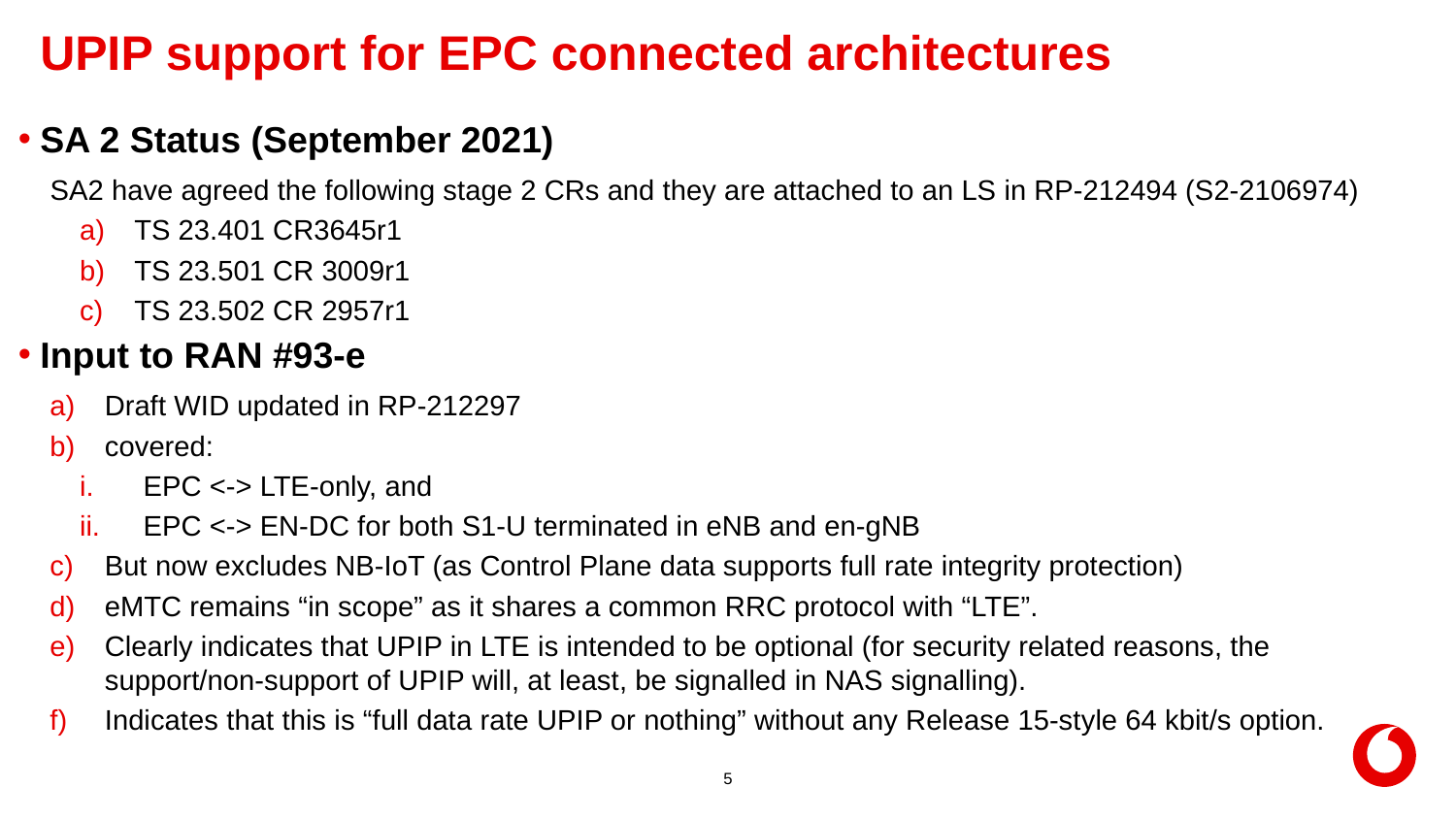

# UPIP support for EPC connected architectures
SA 2 Status (September 2021)
SA2 have agreed the following stage 2 CRs and they are attached to an LS in RP-212494 (S2-2106974)
TS 23.401 CR3645r1
TS 23.501 CR 3009r1
TS 23.502 CR 2957r1
Input to RAN #93-e
Draft WID updated in RP-212297
covered:
EPC <-> LTE-only, and
EPC <-> EN-DC for both S1-U terminated in eNB and en-gNB
But now excludes NB-IoT (as Control Plane data supports full rate integrity protection)
eMTC remains “in scope” as it shares a common RRC protocol with “LTE”.
Clearly indicates that UPIP in LTE is intended to be optional (for security related reasons, the support/non-support of UPIP will, at least, be signalled in NAS signalling).
Indicates that this is “full data rate UPIP or nothing” without any Release 15-style 64 kbit/s option.

5